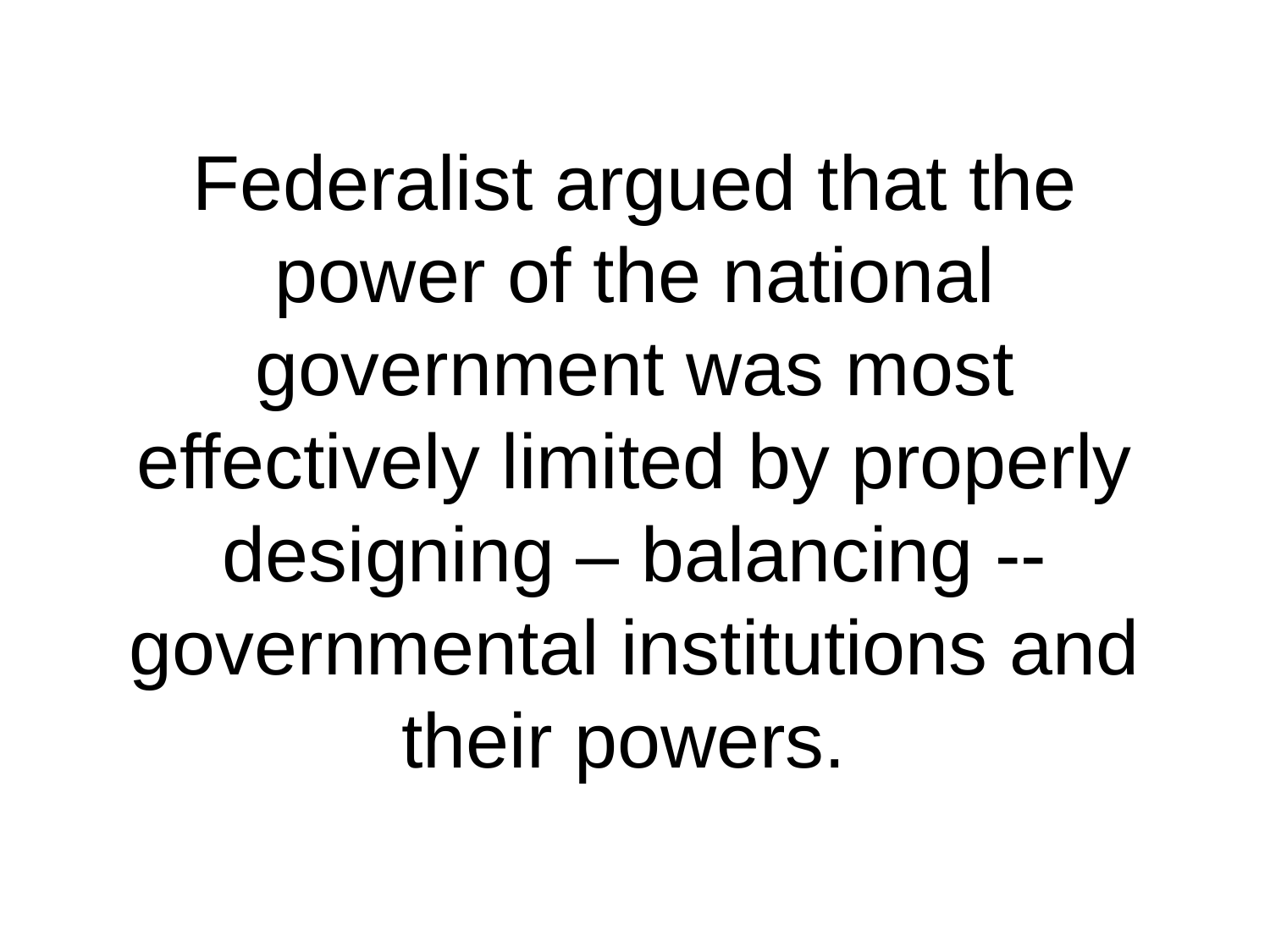

# Federalist argued that the power of the national government was most effectively limited by properly designing – balancing -- governmental institutions and their powers.